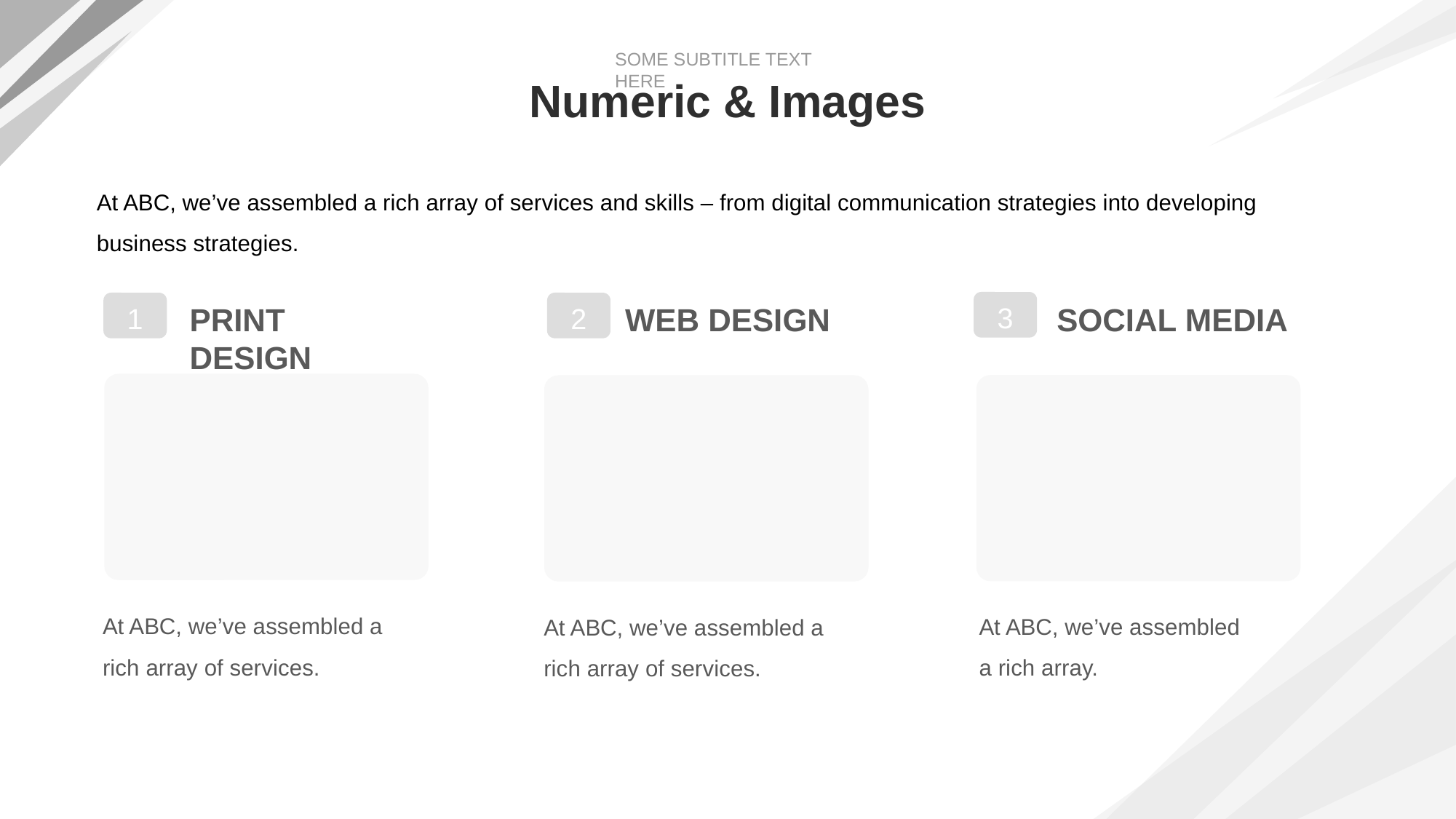

SOME SUBTITLE TEXT HERE
# Numeric & Images
At ABC, we’ve assembled a rich array of services and skills – from digital communication strategies into developing business strategies.

3
SOCIAL MEDIA

At ABC, we’ve assembled a rich array.
1
PRINT DESIGN

At ABC, we’ve assembled a rich array of services.

2
WEB DESIGN

At ABC, we’ve assembled a rich array of services.